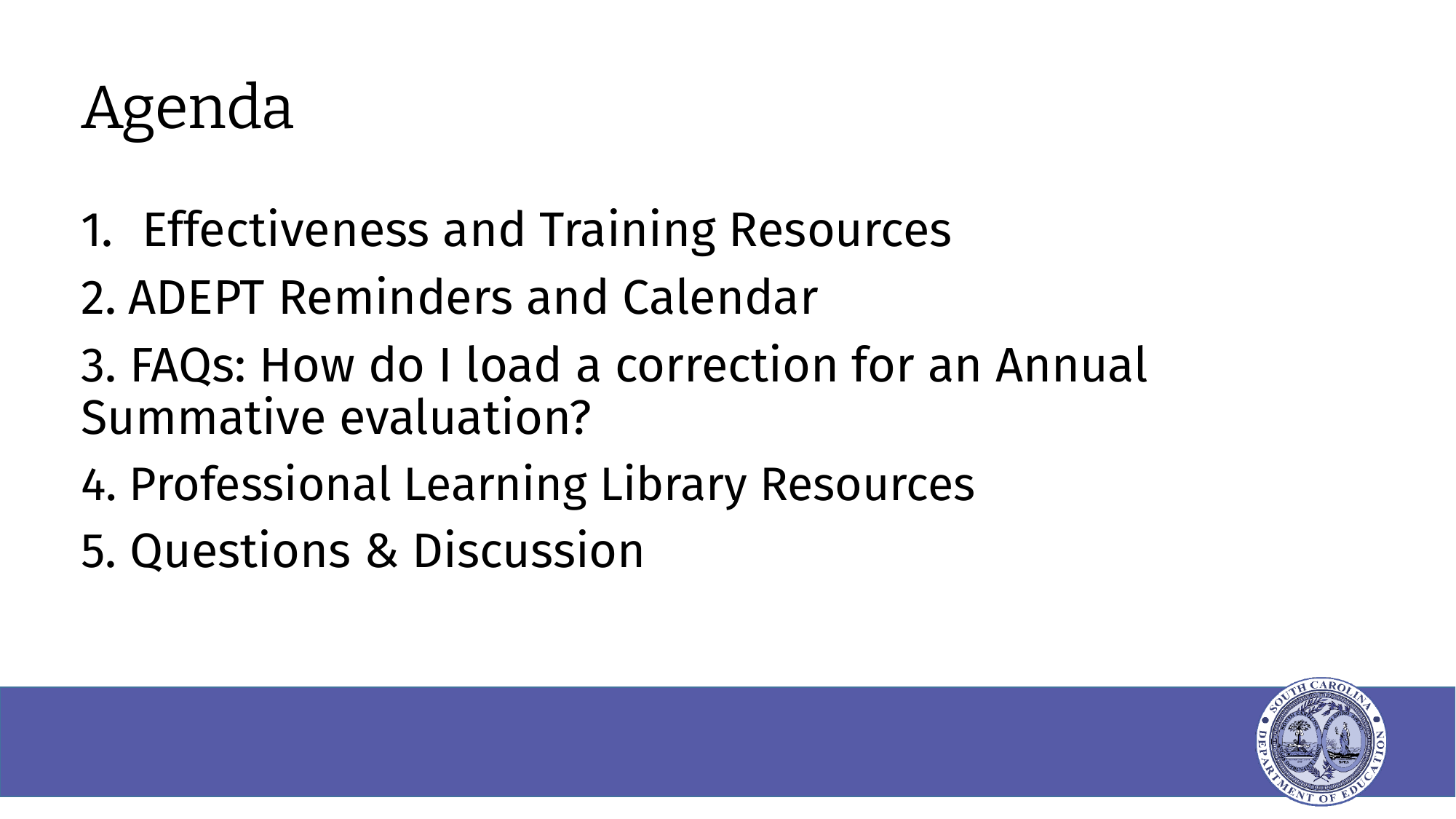

# Agenda
Effectiveness and Training Resources
2. ADEPT Reminders and Calendar
3. FAQs: How do I load a correction for an Annual Summative evaluation?
4. Professional Learning Library Resources
5. Questions & Discussion